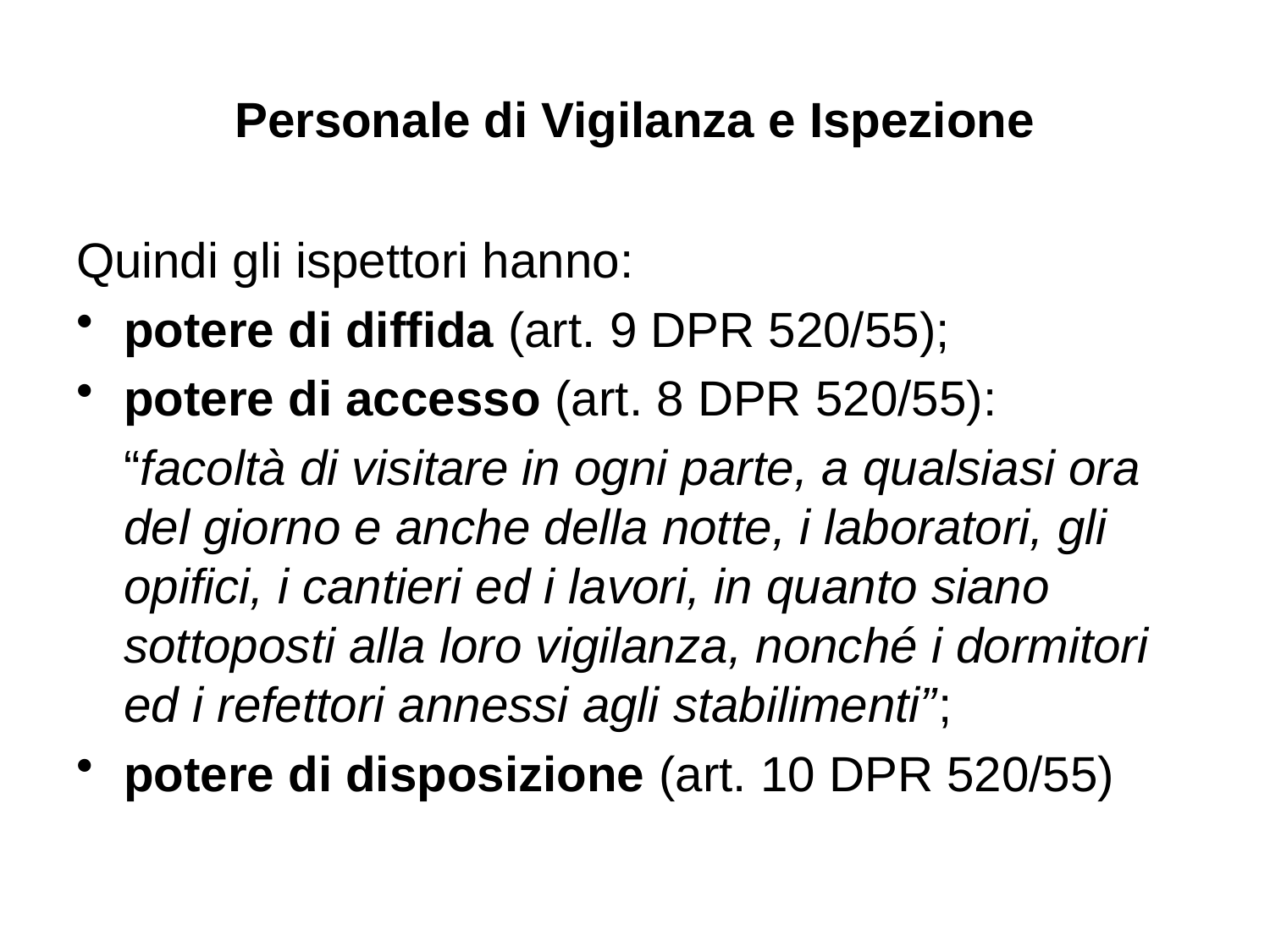

# Personale di Vigilanza e Ispezione
Quindi gli ispettori hanno:
potere di diffida (art. 9 DPR 520/55);
potere di accesso (art. 8 DPR 520/55):
	“facoltà di visitare in ogni parte, a qualsiasi ora del giorno e anche della notte, i laboratori, gli opifici, i cantieri ed i lavori, in quanto siano sottoposti alla loro vigilanza, nonché i dormitori ed i refettori annessi agli stabilimenti”;
potere di disposizione (art. 10 DPR 520/55)